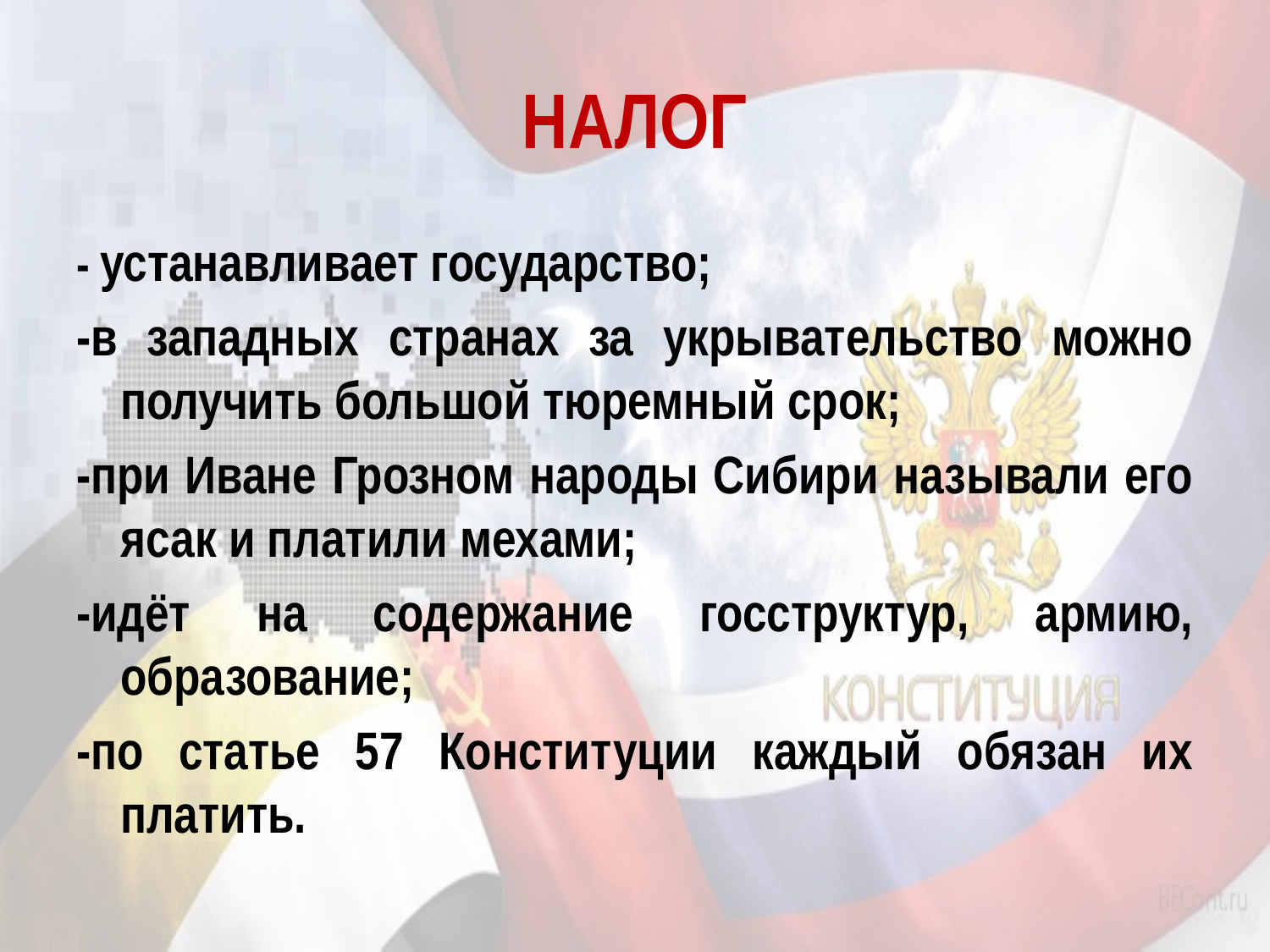

# НАЛОГ
- устанавливает государство;
-в западных странах за укрывательство можно получить большой тюремный срок;
-при Иване Грозном народы Сибири называли его ясак и платили мехами;
-идёт на содержание госструктур, армию, образование;
-по статье 57 Конституции каждый обязан их платить.